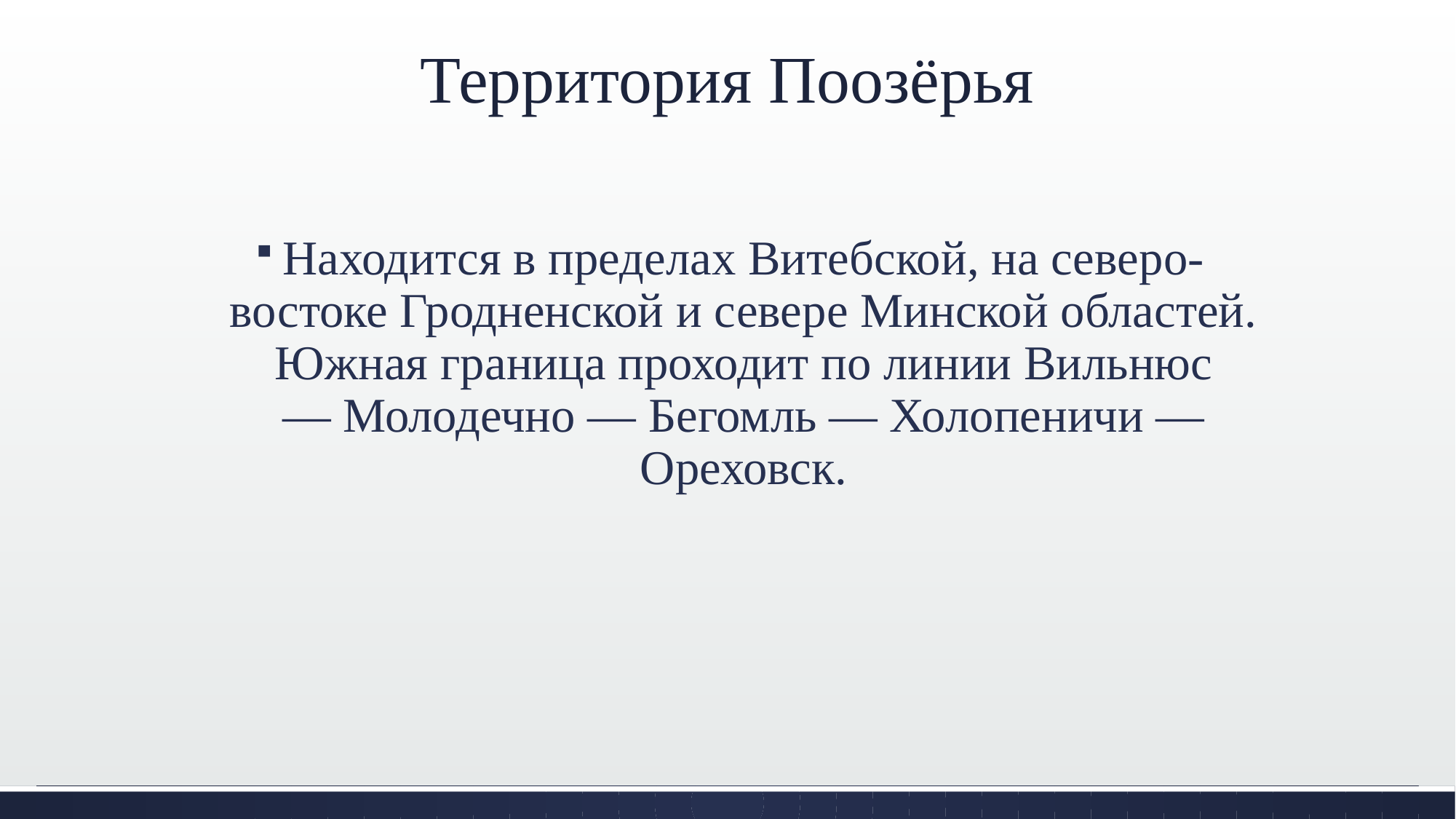

# Территория Поозёрья
Находится в пределах Витебской, на северо-востоке Гродненской и севере Минской областей. Южная граница проходит по линии Вильнюс— Молодечно — Бегомль — Холопеничи — Ореховск.